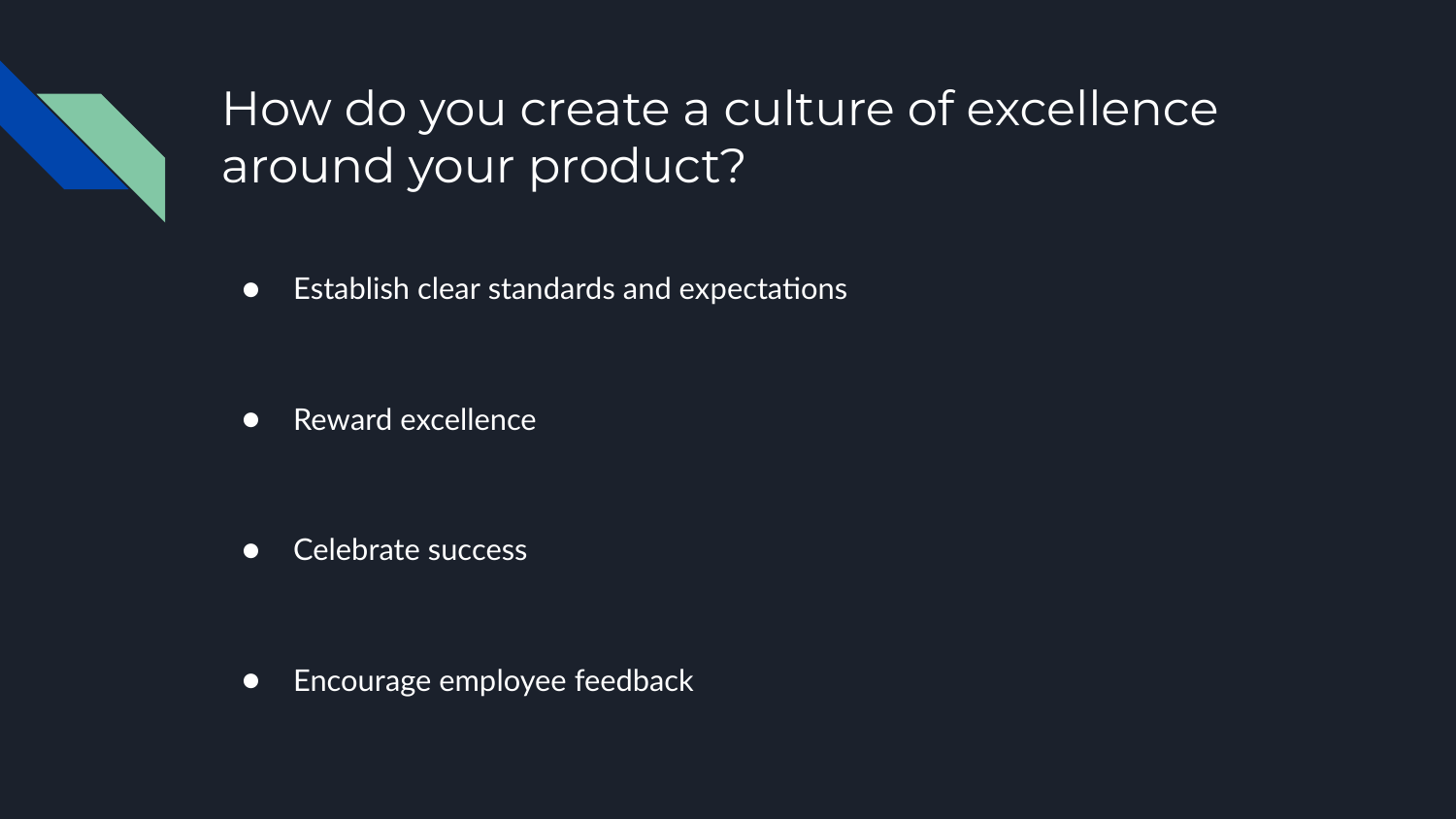

# How do you create a culture of excellence around your product?
Establish clear standards and expectations

Reward excellence

Celebrate success

Encourage employee feedback